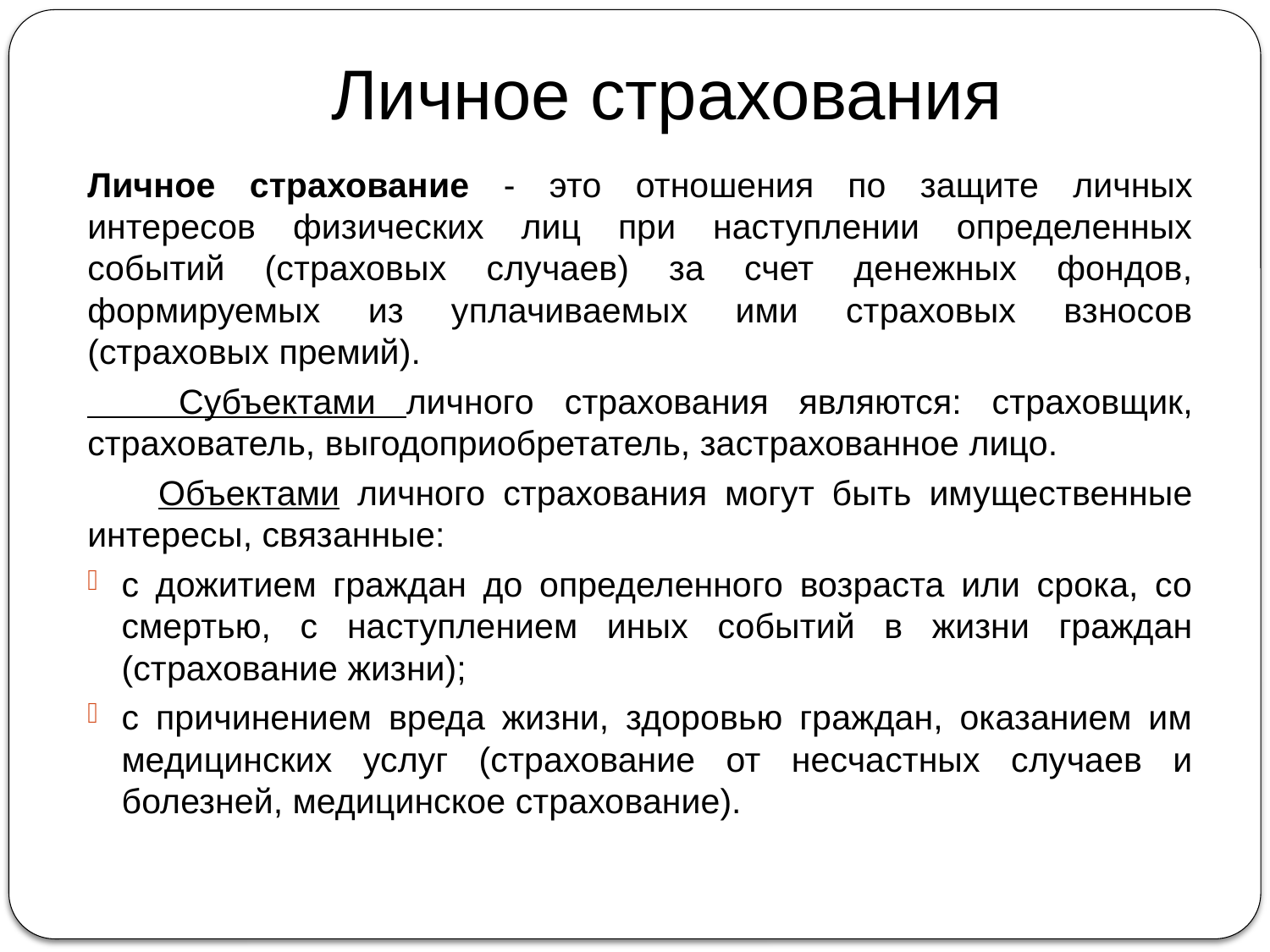

# Личное страхования
Личное страхование - это отношения по защите личных интересов физических лиц при наступлении определенных событий (страховых случаев) за счет денежных фондов, формируемых из уплачиваемых ими страховых взносов (страховых премий).
   Субъектами личного страхования являются: страховщик, страхователь, выгодоприобретатель, застрахованное лицо.
    Объектами личного страхования могут быть имущественные интересы, связанные:
с дожитием граждан до определенного возраста или срока, со смертью, с наступлением иных событий в жизни граждан (страхование жизни);
с причинением вреда жизни, здоровью граждан, оказанием им медицинских услуг (страхование от несчастных случаев и болезней, медицинское страхование).